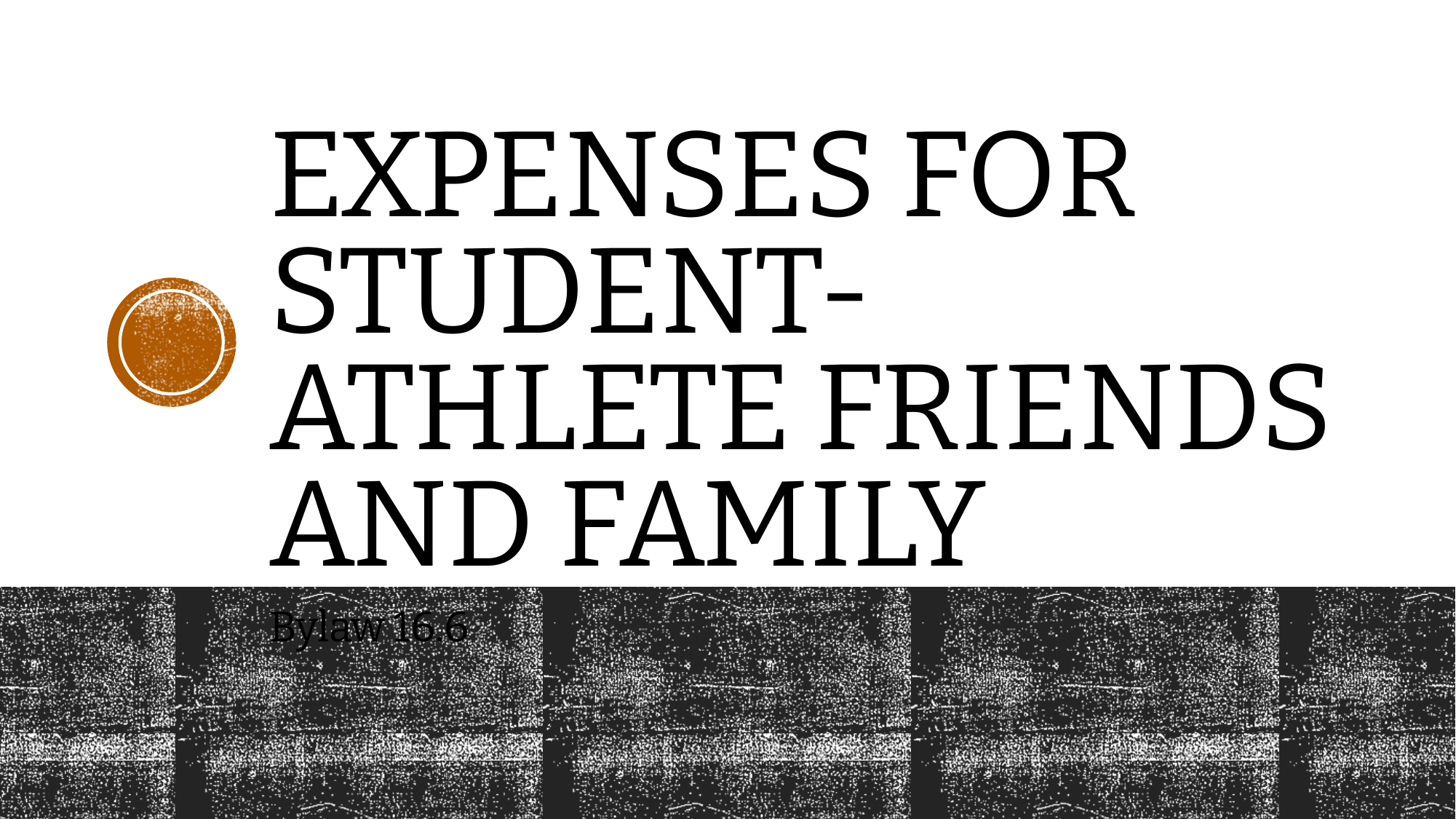

# Expenses for Student-Athlete Friends and Family
Bylaw 16.6